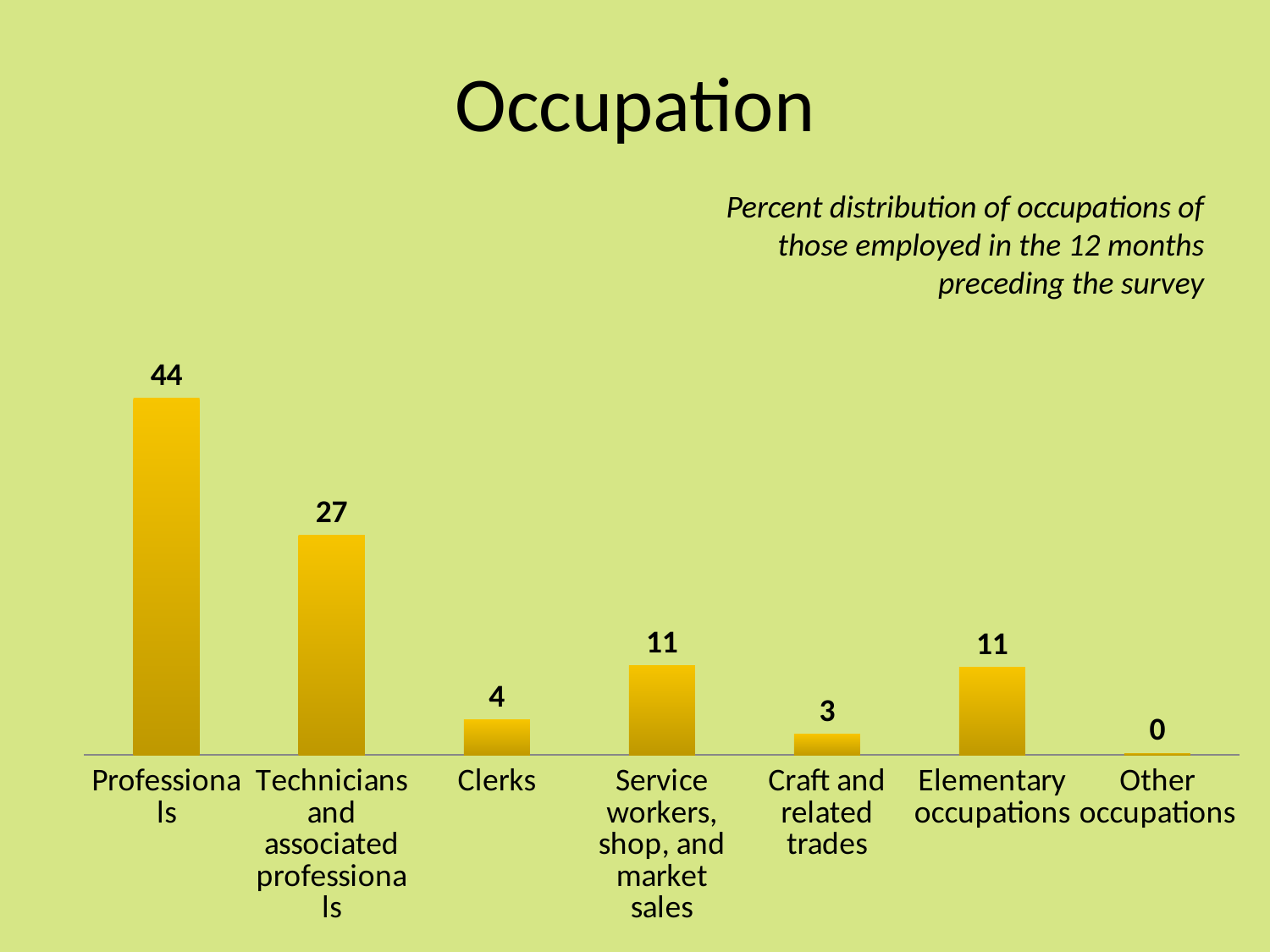

# Occupation

### Chart

| Category | Women |
|---|---|
| Professionals | 44.0 |
| Technicians and associated professionals | 27.1 |
| Clerks | 4.3 |
| Service workers, shop, and market sales | 11.0 |
| Craft and related trades | 2.5 |
| Elementary occupations | 10.8 |
| Other occupations | 0.2 |
Percent distribution of occupations of those employed in the 12 months preceding the survey